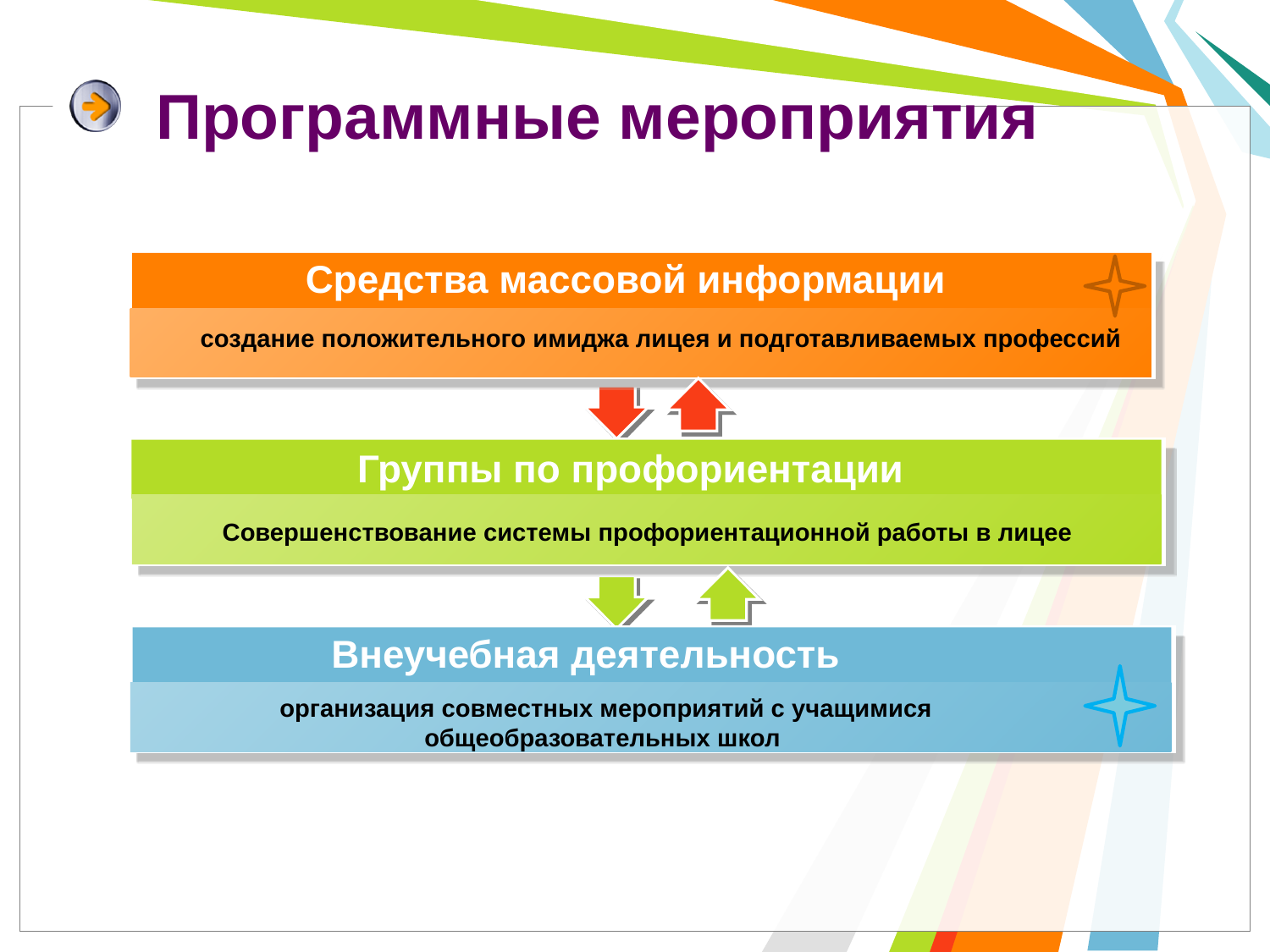

Программные мероприятия
Средства массовой информации

 создание положительного имиджа лицея и подготавливаемых профессий

Группы по профориентации

Совершенствование системы профориентационной работы в лицее

Внеучебная деятельность

 организация совместных мероприятий с учащимися общеобразовательных школ